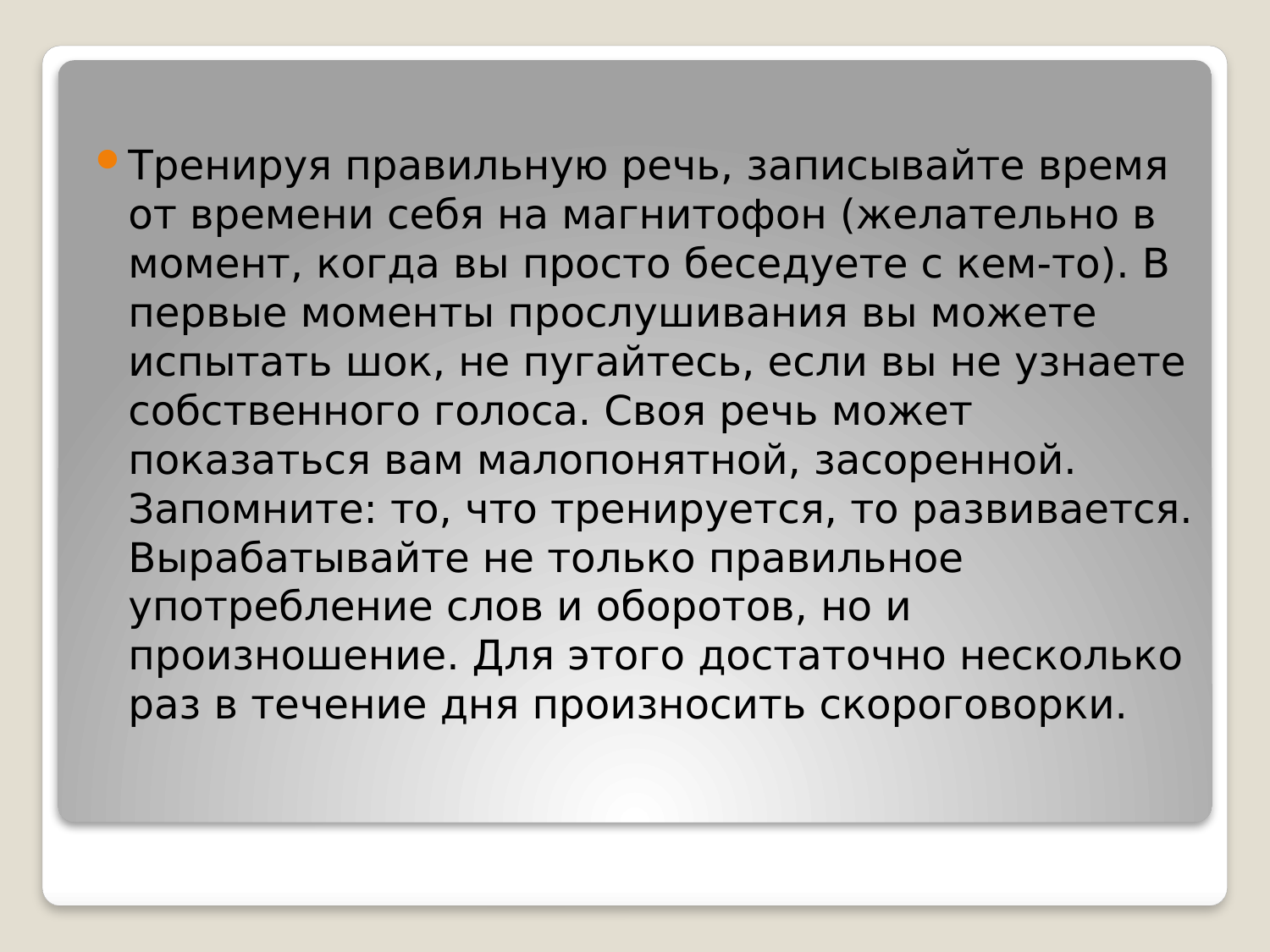

Тренируя правильную речь, записывайте время от времени себя на магнитофон (желательно в момент, когда вы просто беседуете с кем-то). В первые моменты прослушивания вы можете испытать шок, не пугайтесь, если вы не узнаете собственного голоса. Своя речь может показаться вам малопонятной, засоренной. Запомните: то, что тренируется, то развивается. Вырабатывайте не только правильное употребление слов и оборотов, но и произношение. Для этого достаточно несколько раз в течение дня произносить скороговорки.

#